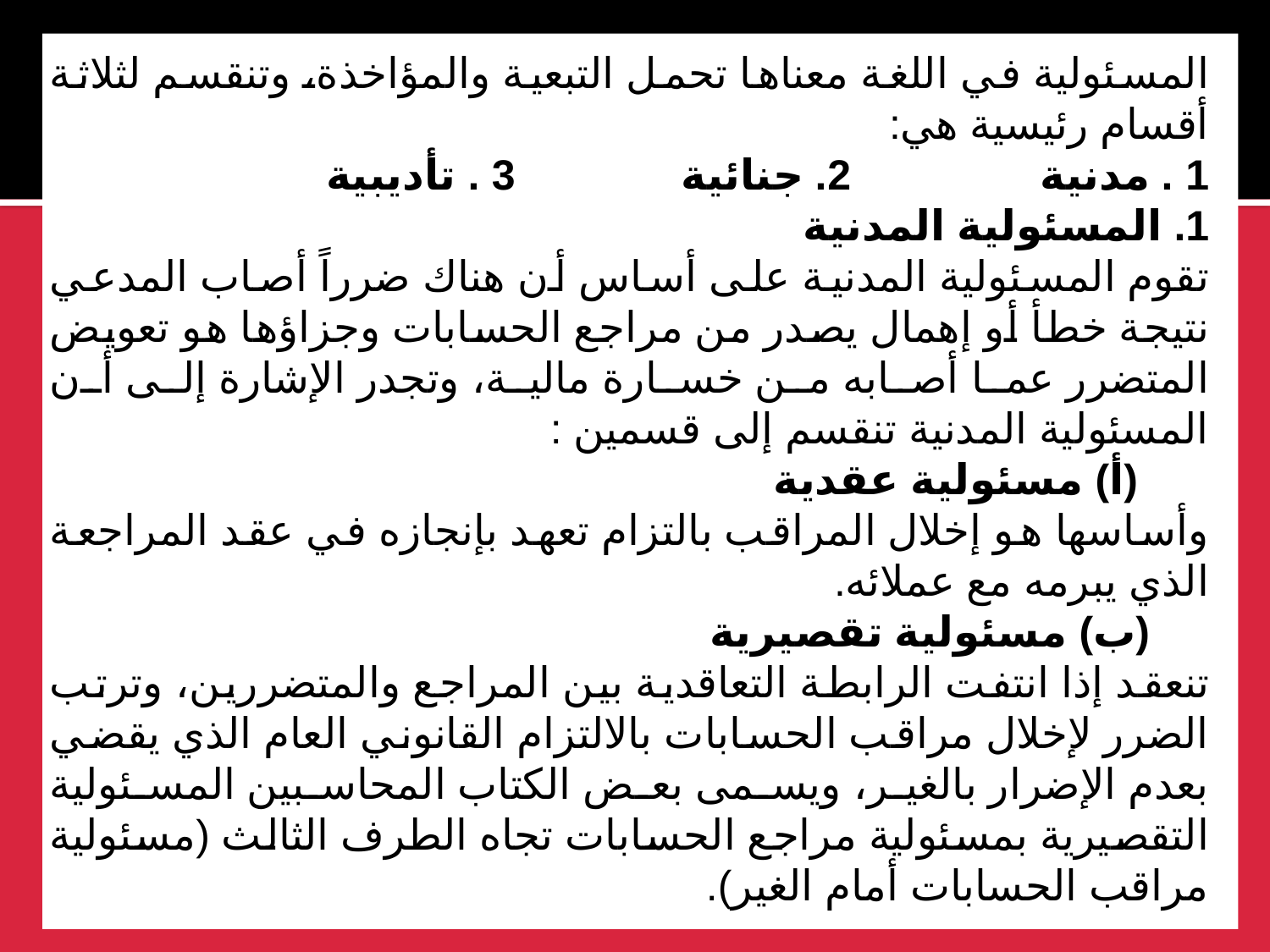

المسئولية في اللغة معناها تحمل التبعية والمؤاخذة، وتنقسم لثلاثة أقسام رئيسية هي:
1 . مدنية                2. جنائية              3 . تأديبية
1. المسئولية المدنية
تقوم المسئولية المدنية على أساس أن هناك ضرراً أصاب المدعي نتيجة خطأ أو إهمال يصدر من مراجع الحسابات وجزاؤها هو تعويض المتضرر عما أصابه من خسارة مالية، وتجدر الإشارة إلى أن المسئولية المدنية تنقسم إلى قسمين :
      (أ) مسئولية عقدية
وأساسها هو إخلال المراقب بالتزام تعهد بإنجازه في عقد المراجعة الذي يبرمه مع عملائه.
     (ب) مسئولية تقصيرية
تنعقد إذا انتفت الرابطة التعاقدية بين المراجع والمتضررين، وترتب الضرر لإخلال مراقب الحسابات بالالتزام القانوني العام الذي يقضي بعدم الإضرار بالغير، ويسمى بعض الكتاب المحاسبين المسئولية التقصيرية بمسئولية مراجع الحسابات تجاه الطرف الثالث (مسئولية مراقب الحسابات أمام الغير).